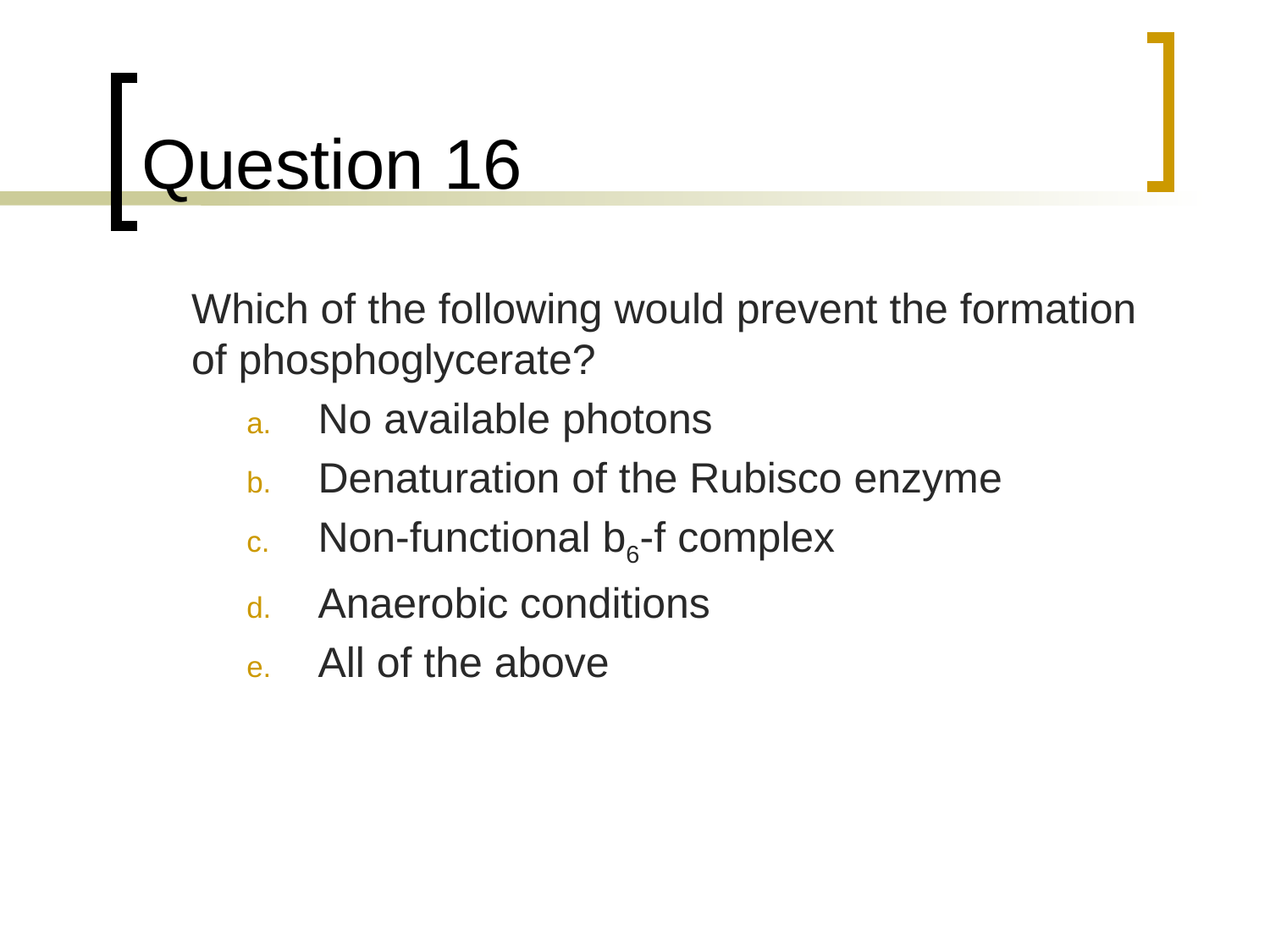

# Question 16
	Which of the following would prevent the formation of phosphoglycerate?
No available photons
Denaturation of the Rubisco enzyme
Non-functional b6-f complex
Anaerobic conditions
All of the above